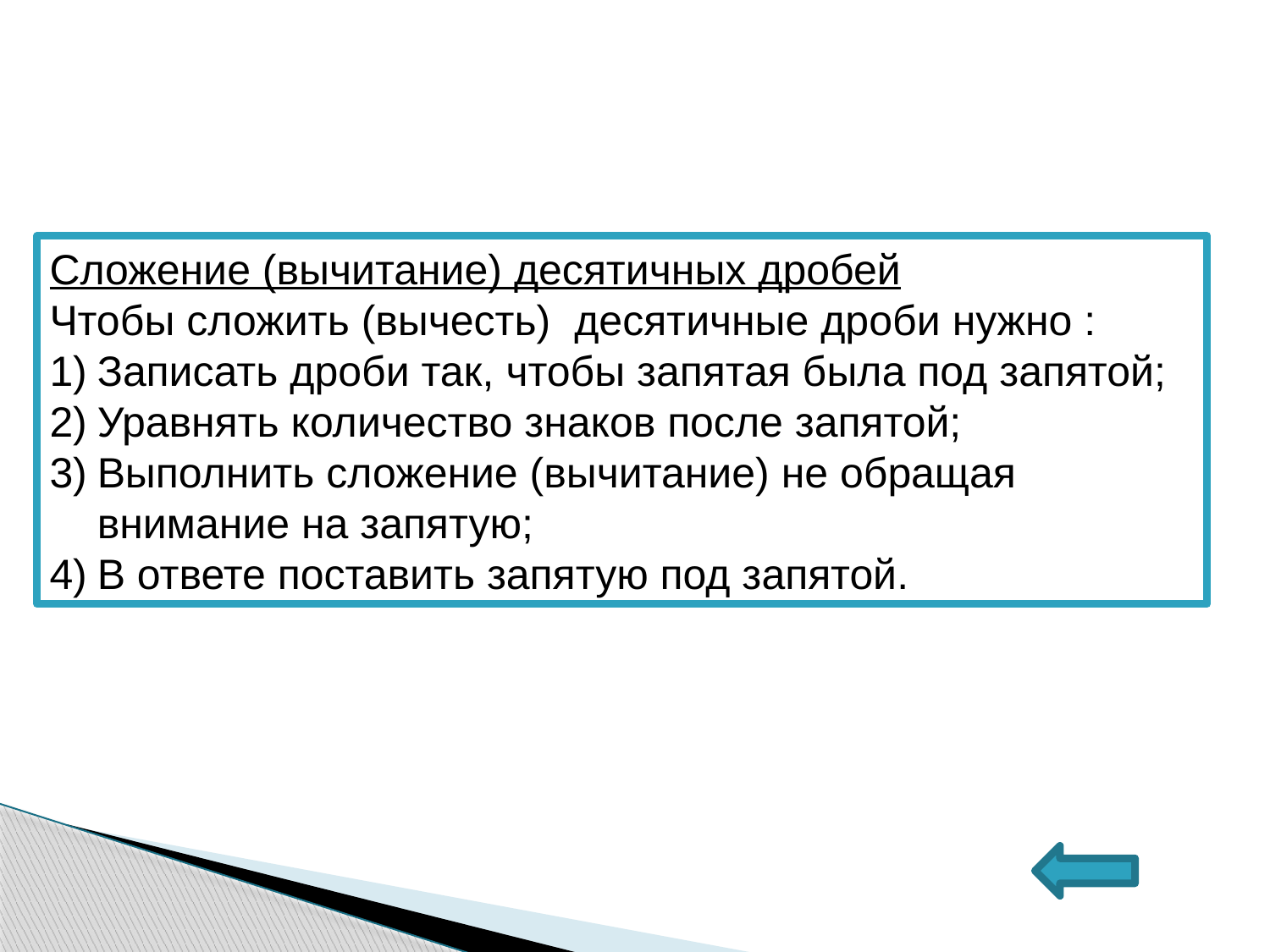

Сложение (вычитание) десятичных дробей
Чтобы сложить (вычесть)  десятичные дроби нужно :
Записать дроби так, чтобы запятая была под запятой;
Уравнять количество знаков после запятой;
Выполнить сложение (вычитание) не обращая внимание на запятую;
В ответе поставить запятую под запятой.